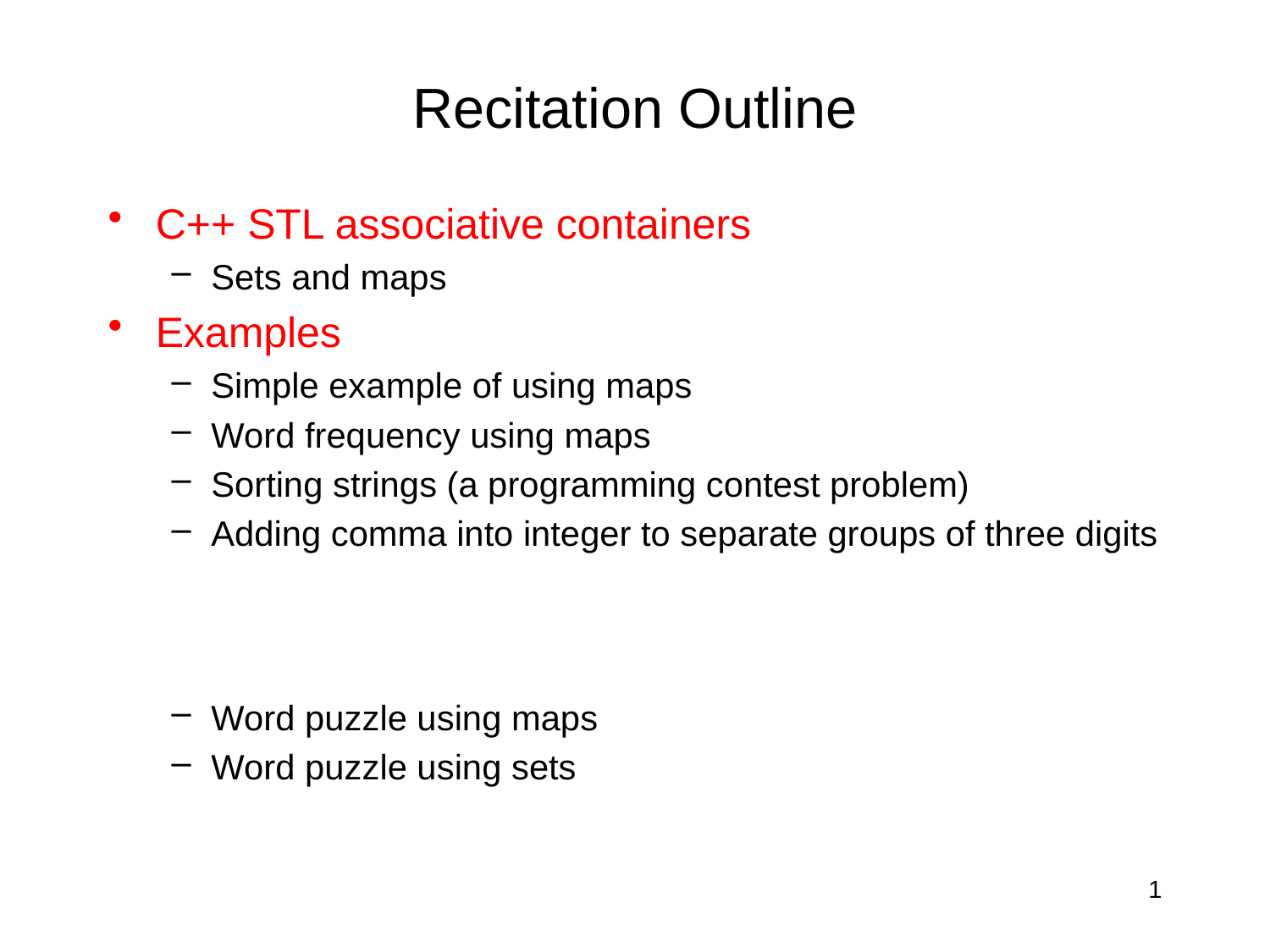

# Recitation Outline
C++ STL associative containers
Sets and maps
Examples
Simple example of using maps
Word frequency using maps
Sorting strings (a programming contest problem)
Adding comma into integer to separate groups of three digits

Word puzzle using maps
Word puzzle using sets

1